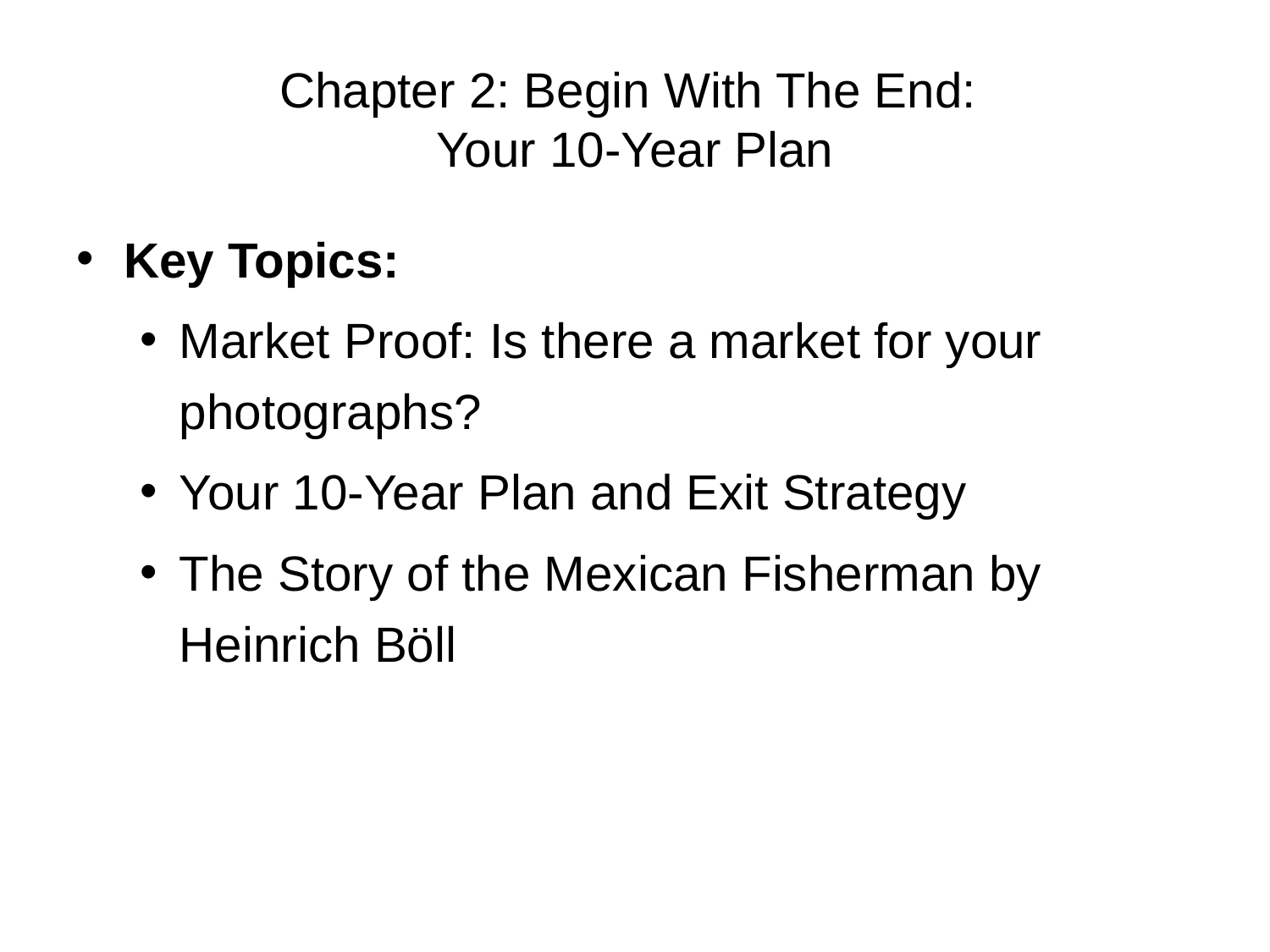

# Chapter 2: Begin With The End: Your 10-Year Plan
Key Topics:
Market Proof: Is there a market for your photographs?
Your 10-Year Plan and Exit Strategy
The Story of the Mexican Fisherman by Heinrich Böll